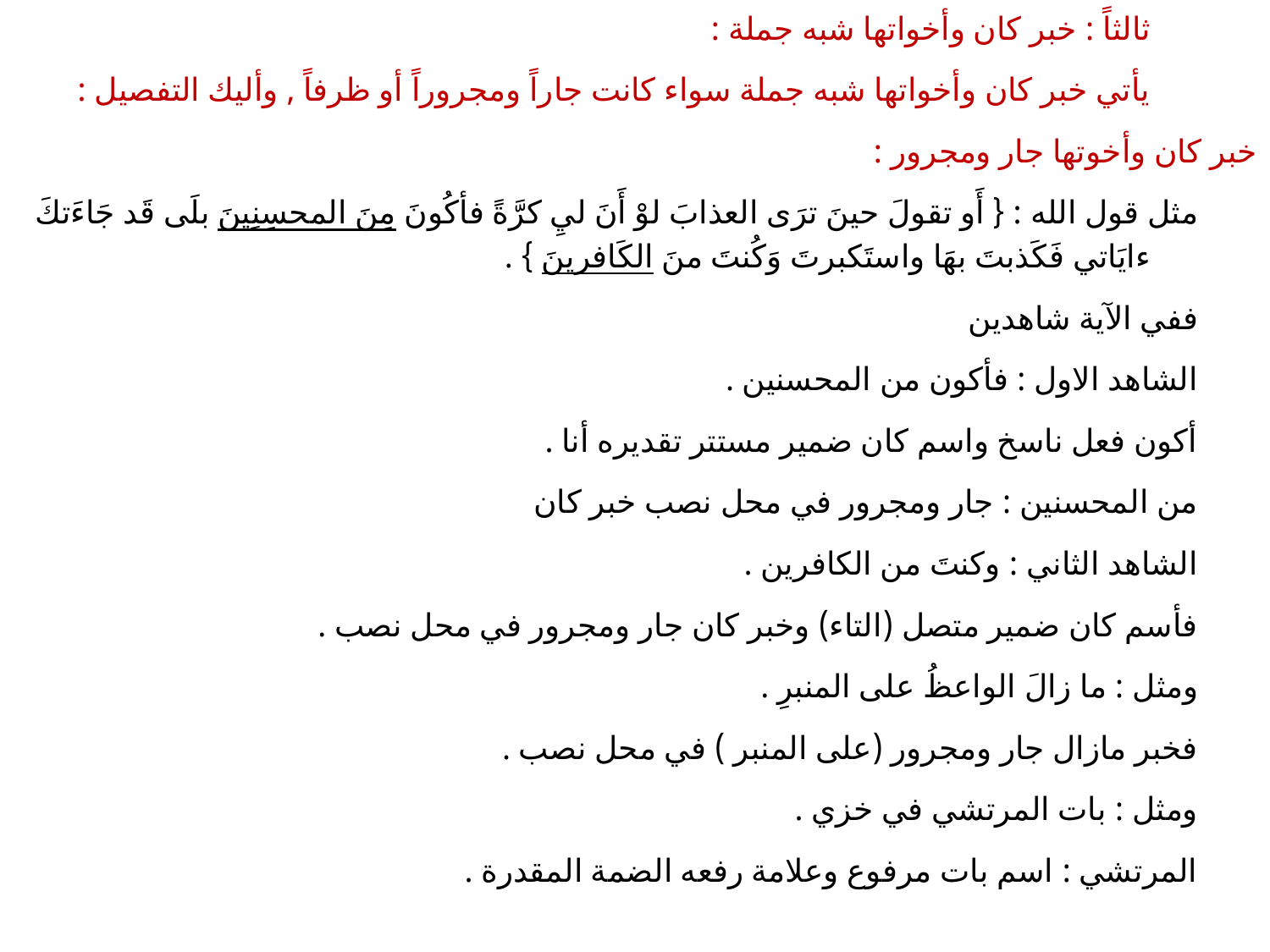

ثالثاً : خبر كان وأخواتها شبه جملة :
يأتي خبر كان وأخواتها شبه جملة سواء كانت جاراً ومجروراً أو ظرفاً , وأليك التفصيل :
خبر كان وأخوتها جار ومجرور :
مثل قول الله : { أَو تقولَ حينَ ترَى العذابَ لوْ أَنَ ليِ كرَّةً فأكُونَ مِنَ المحسِنِينَ بلَى قَد جَاءَتكَ ءايَاتي فَكَذبتَ بهَا واستَكبرتَ وَكُنتَ منَ الكَافرينَ } .
ففي الآية شاهدين
الشاهد الاول : فأكون من المحسنين .
أكون فعل ناسخ واسم كان ضمير مستتر تقديره أنا .
من المحسنين : جار ومجرور في محل نصب خبر كان
الشاهد الثاني : وكنتَ من الكافرين .
فأسم كان ضمير متصل (التاء) وخبر كان جار ومجرور في محل نصب .
ومثل : ما زالَ الواعظُ على المنبرِ .
فخبر مازال جار ومجرور (على المنبر ) في محل نصب .
ومثل : بات المرتشي في خزي .
المرتشي : اسم بات مرفوع وعلامة رفعه الضمة المقدرة .